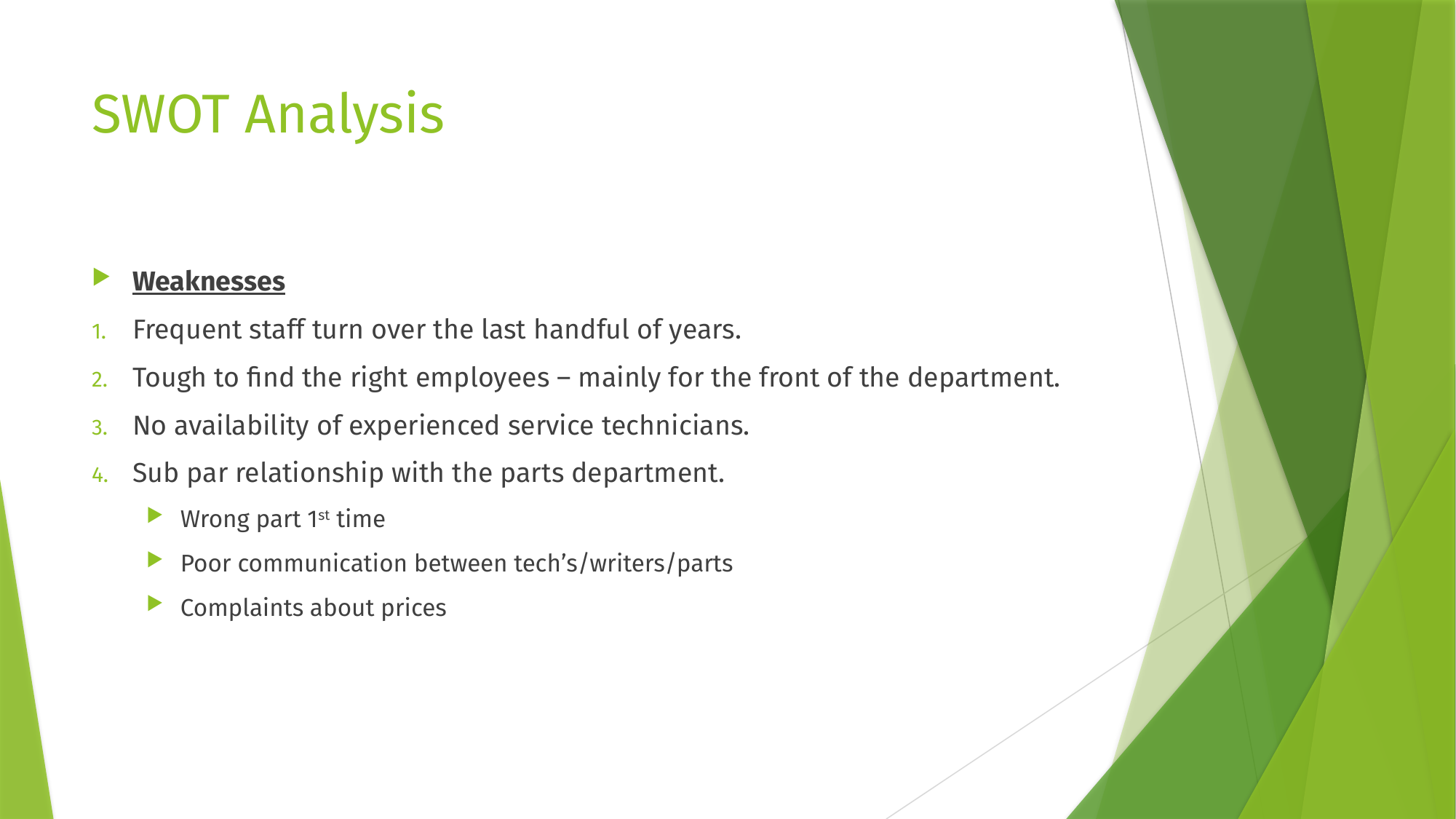

# SWOT Analysis
Weaknesses
Frequent staff turn over the last handful of years.
Tough to find the right employees – mainly for the front of the department.
No availability of experienced service technicians.
Sub par relationship with the parts department.
Wrong part 1st time
Poor communication between tech’s/writers/parts
Complaints about prices